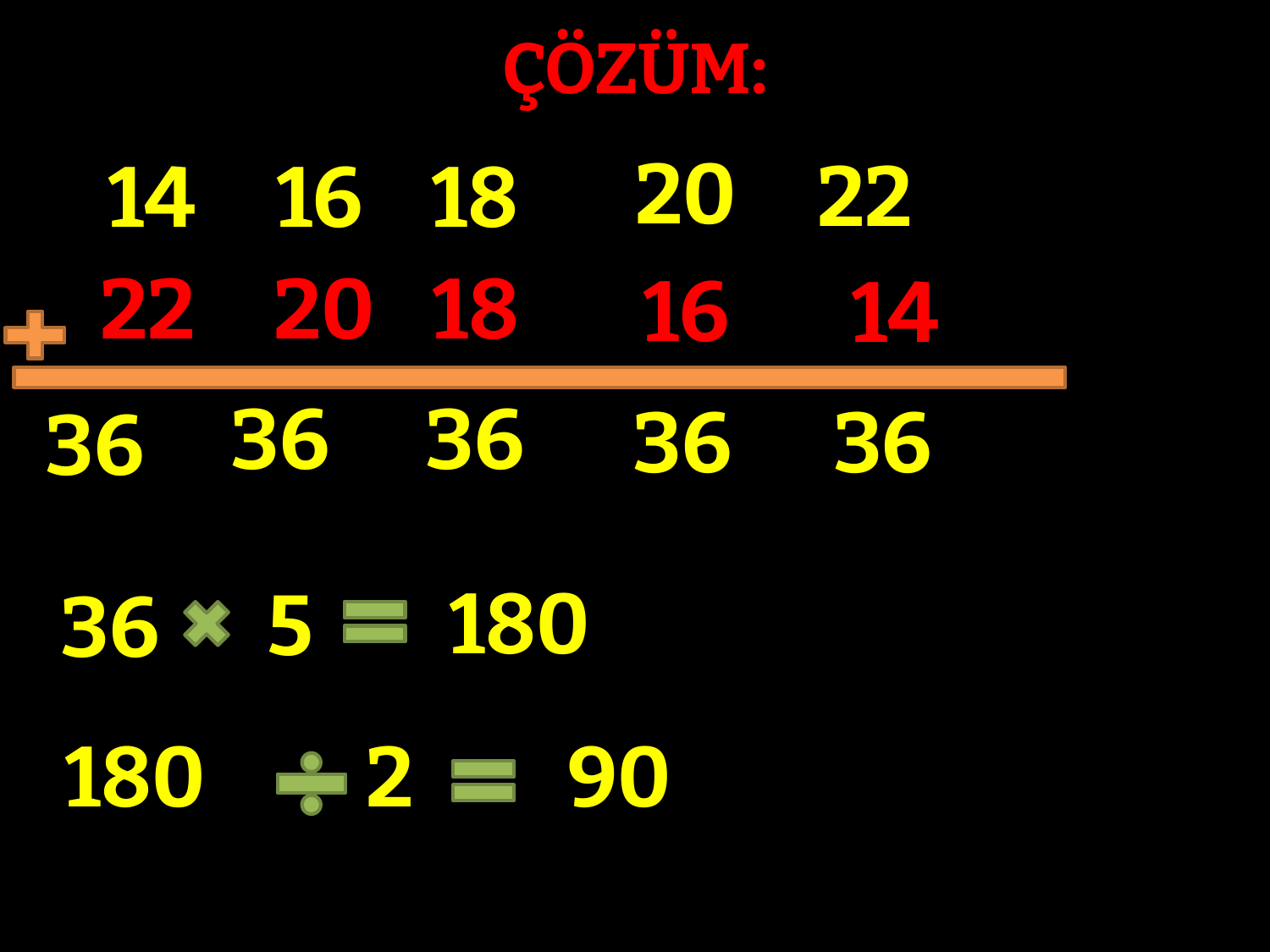

ÇÖZÜM:
20
22
16
14
18
18
20
22
16
14
#

36
36
36
36
36
180
5
36

90
180
2